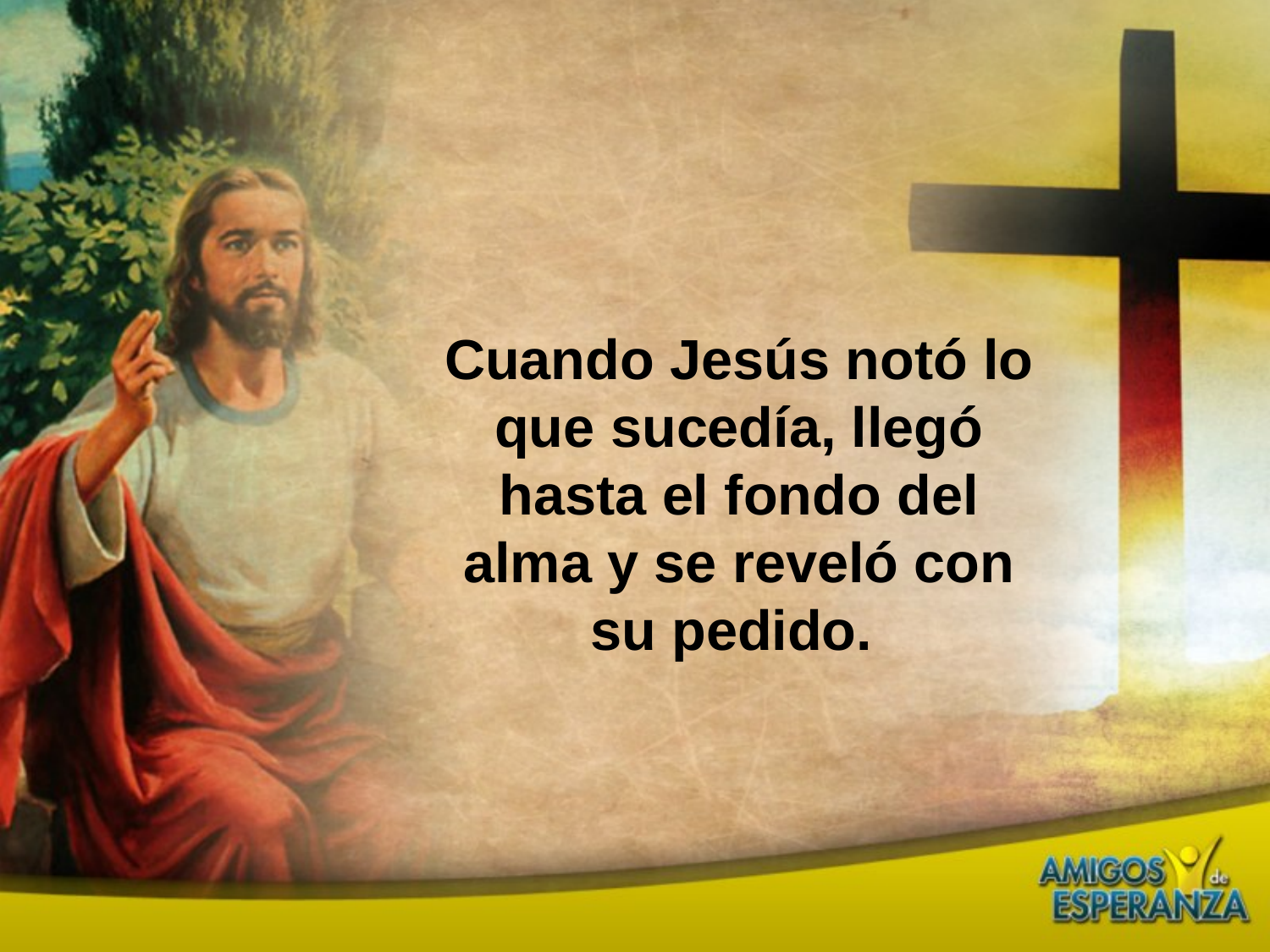

Cuando Jesús notó lo que sucedía, llegó hasta el fondo del alma y se reveló con su pedido.